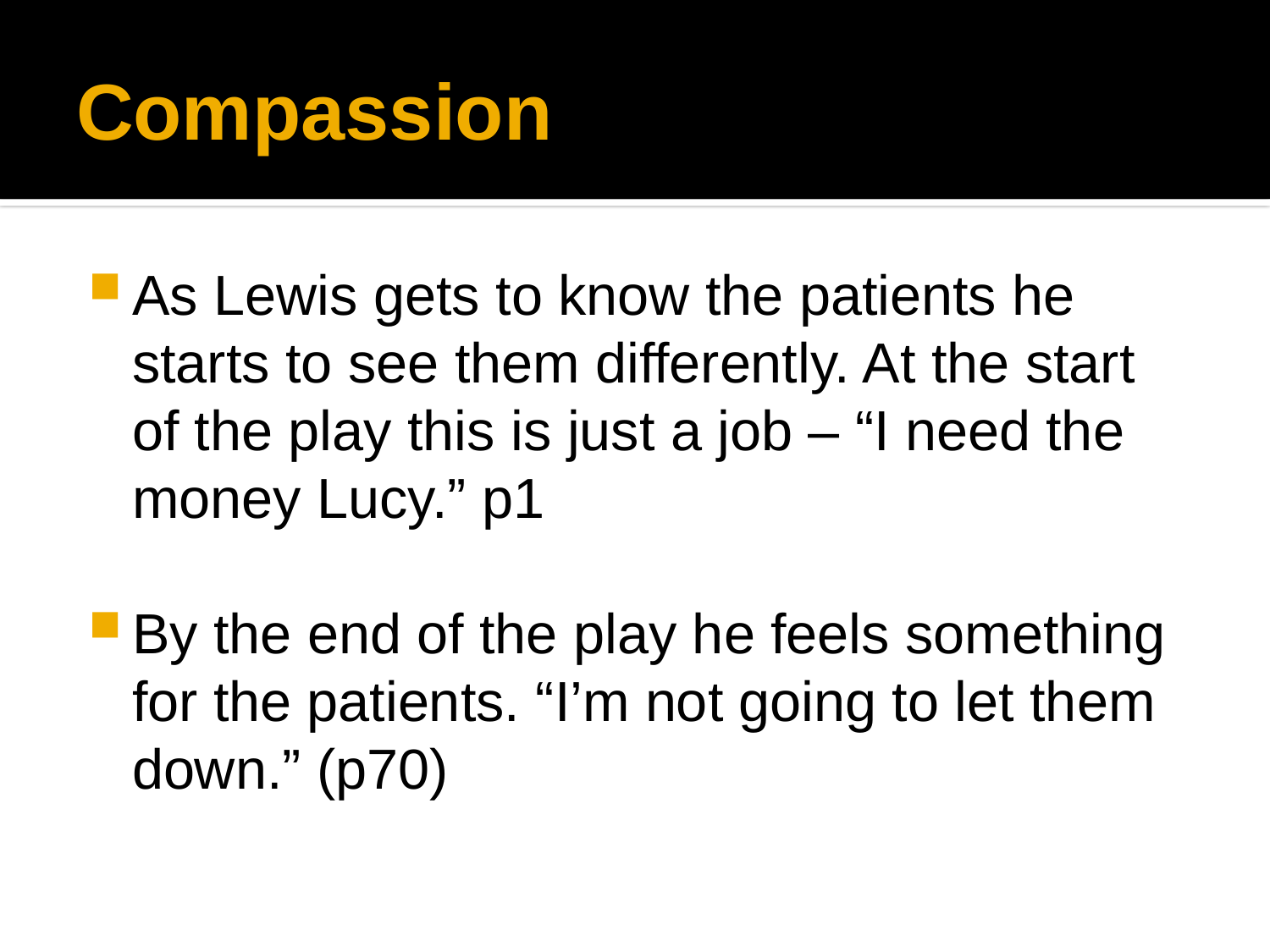

# Compassion
As Lewis gets to know the patients he starts to see them differently. At the start of the play this is just a job – “I need the money Lucy.” p1

By the end of the play he feels something for the patients. “I’m not going to let them down.” (p70)